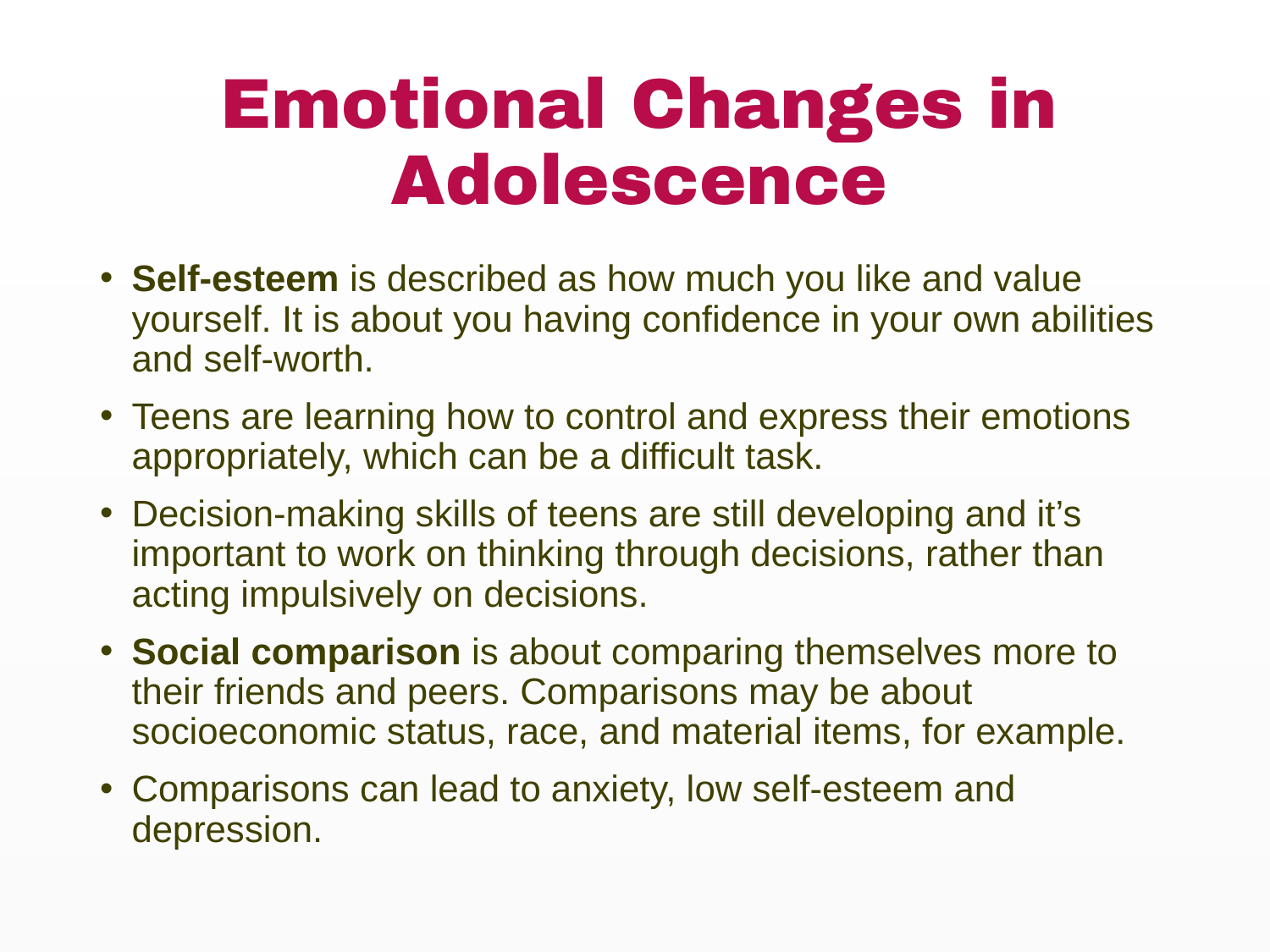

# Emotional Changes in Adolescence
Self-esteem is described as how much you like and value yourself. It is about you having confidence in your own abilities and self-worth.
Teens are learning how to control and express their emotions appropriately, which can be a difficult task.
Decision-making skills of teens are still developing and it’s important to work on thinking through decisions, rather than acting impulsively on decisions.
Social comparison is about comparing themselves more to their friends and peers. Comparisons may be about socioeconomic status, race, and material items, for example.
Comparisons can lead to anxiety, low self-esteem and depression.